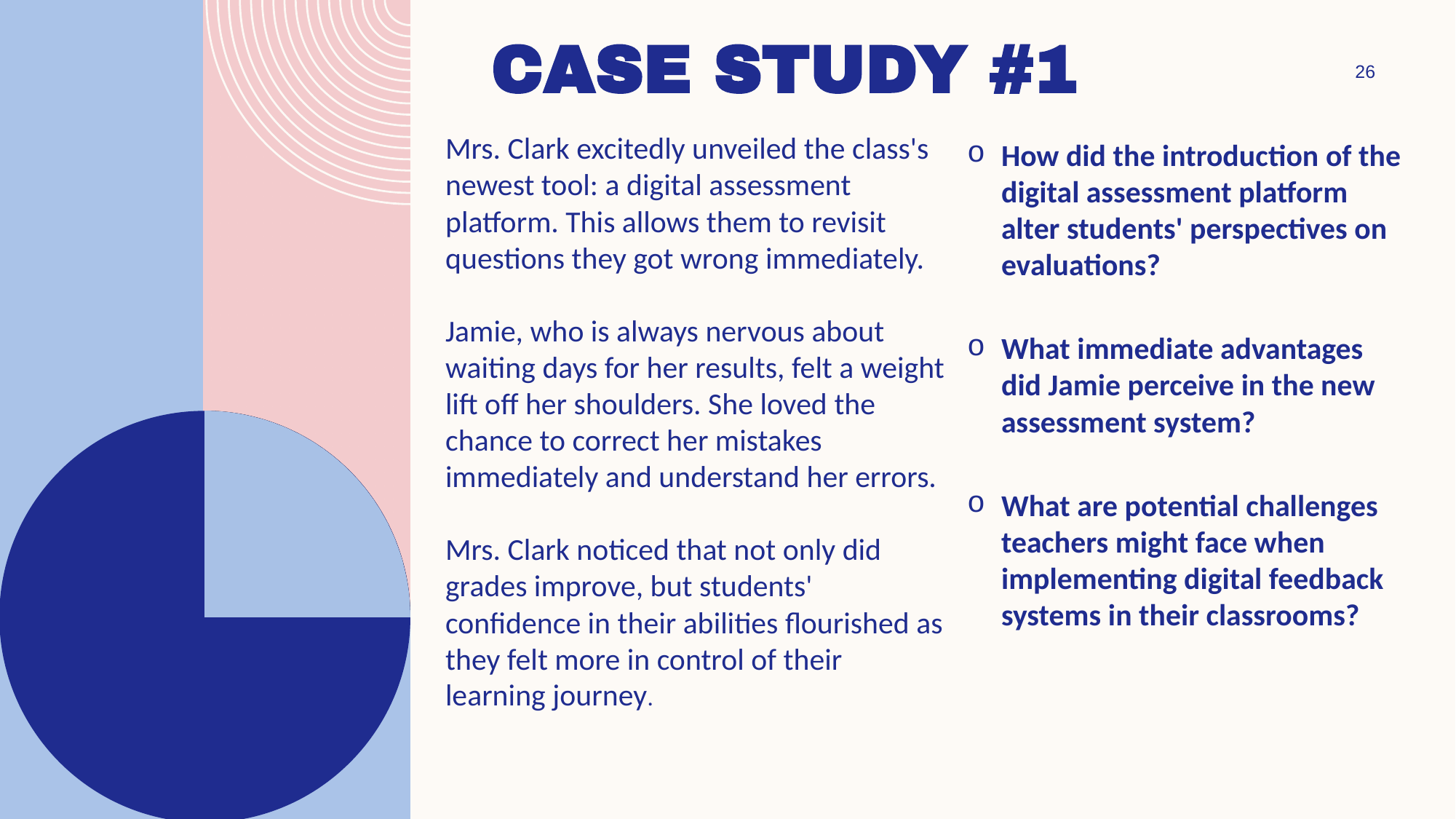

# CasE Study #1
26
Mrs. Clark excitedly unveiled the class's newest tool: a digital assessment platform. This allows them to revisit questions they got wrong immediately.
Jamie, who is always nervous about waiting days for her results, felt a weight lift off her shoulders. She loved the chance to correct her mistakes immediately and understand her errors.
Mrs. Clark noticed that not only did grades improve, but students' confidence in their abilities flourished as they felt more in control of their learning journey.
How did the introduction of the digital assessment platform alter students' perspectives on evaluations?

What immediate advantages did Jamie perceive in the new assessment system?

What are potential challenges teachers might face when implementing digital feedback systems in their classrooms?